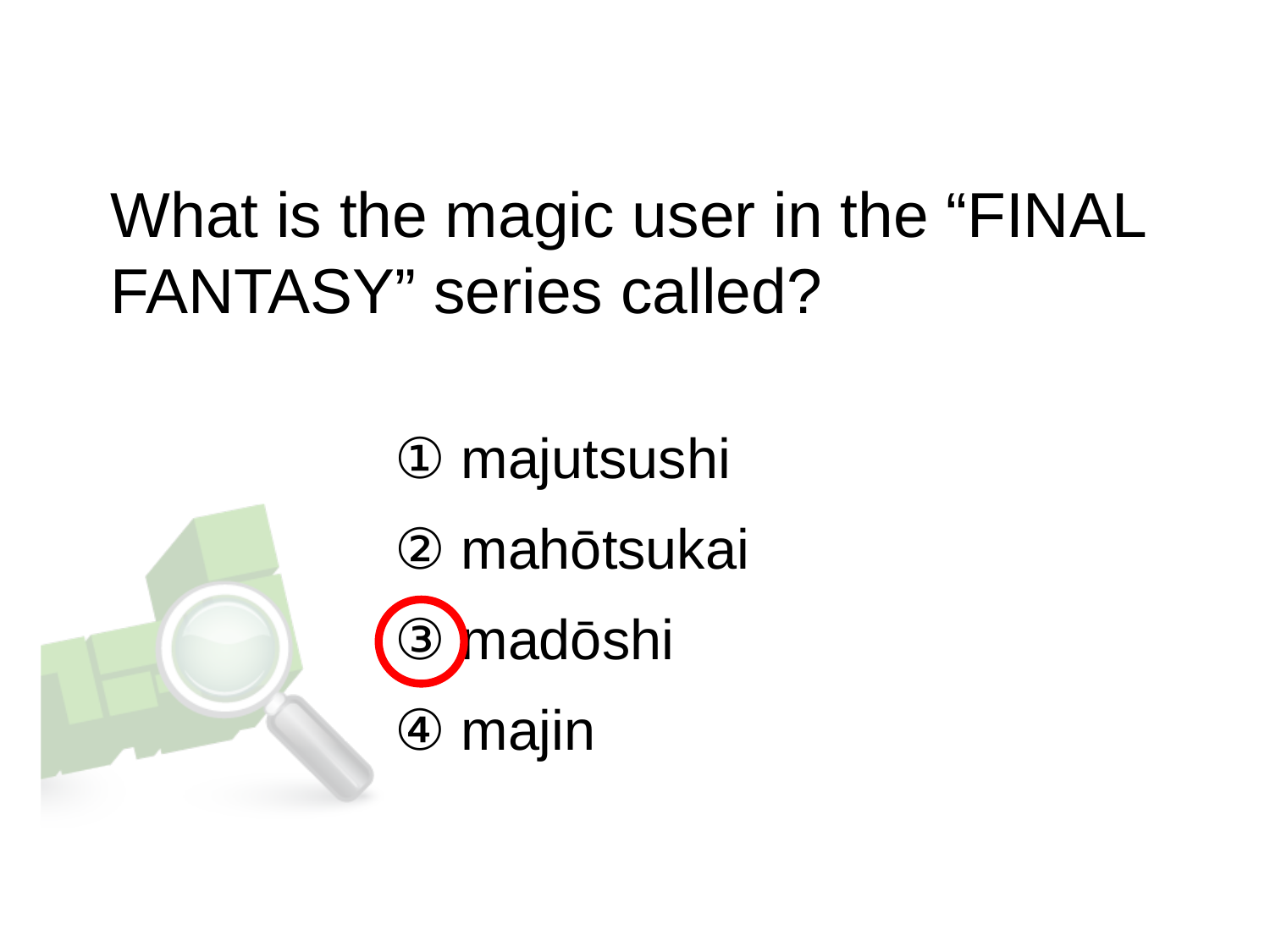

# What is the magic user in the “FINAL FANTASY” series called?
① majutsushi
② mahōtsukai
③ madōshi
④ majin